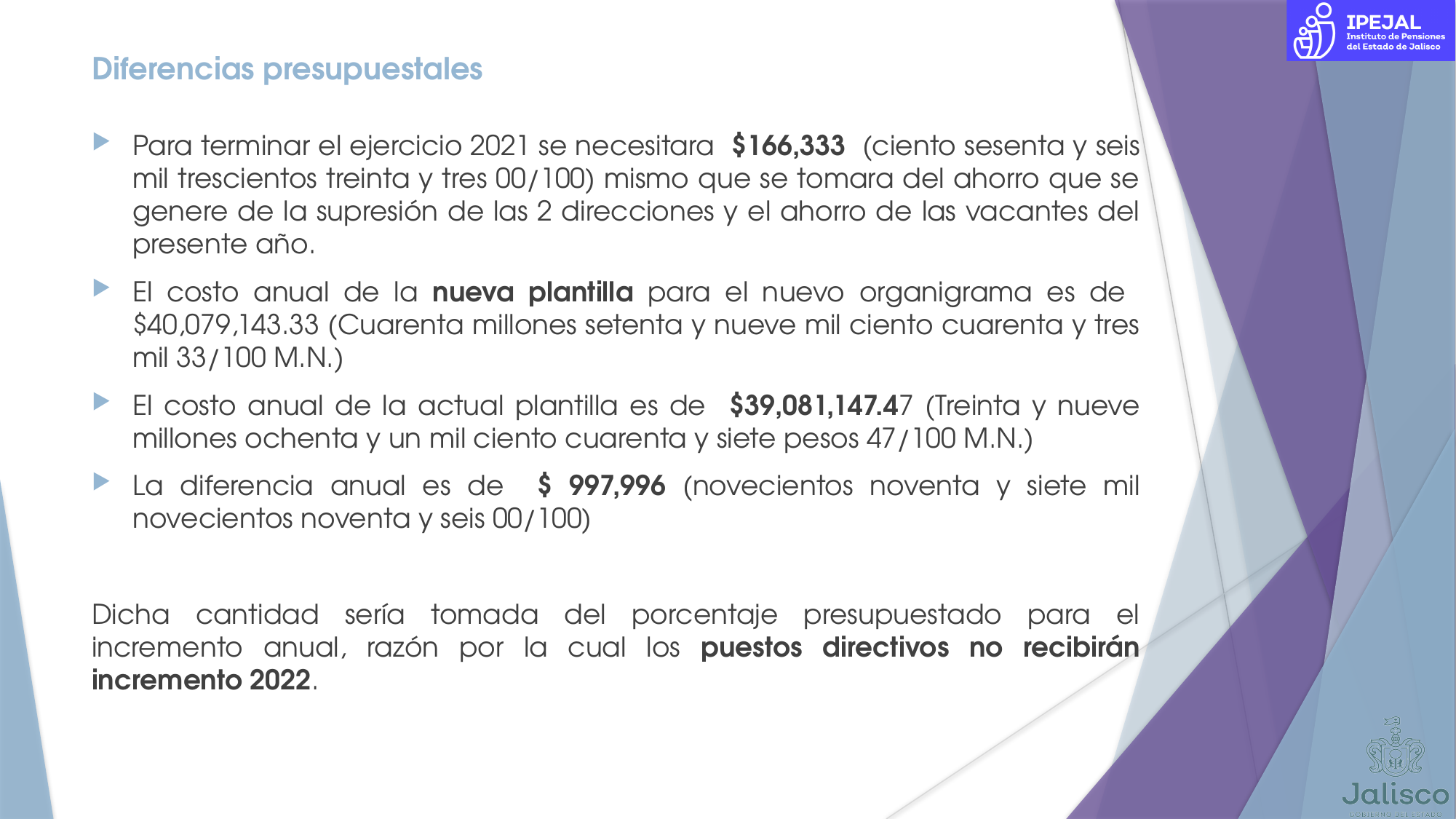

# Diferencias presupuestales
Para terminar el ejercicio 2021 se necesitara  $166,333  (ciento sesenta y seis mil trescientos treinta y tres 00/100) mismo que se tomara del ahorro que se genere de la supresión de las 2 direcciones y el ahorro de las vacantes del presente año.
El costo anual de la nueva plantilla para el nuevo organigrama es de  $40,079,143.33 (Cuarenta millones setenta y nueve mil ciento cuarenta y tres mil 33/100 M.N.)
El costo anual de la actual plantilla es de  $39,081,147.47 (Treinta y nueve millones ochenta y un mil ciento cuarenta y siete pesos 47/100 M.N.)
La diferencia anual es de  $ 997,996 (novecientos noventa y siete mil novecientos noventa y seis 00/100)

Dicha cantidad sería tomada del porcentaje presupuestado para el incremento anual, razón por la cual los puestos directivos no recibirán incremento 2022.